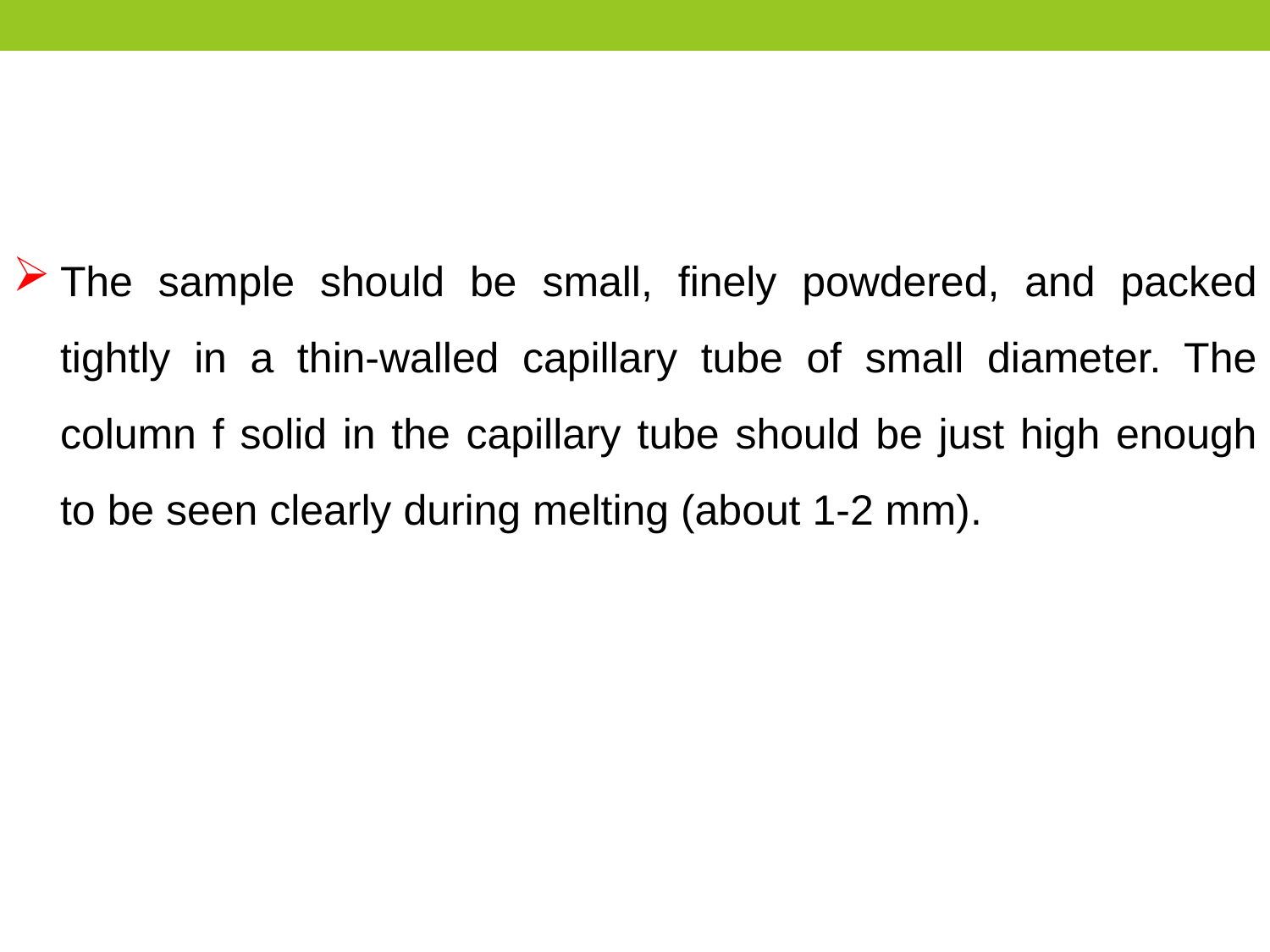

The sample should be small, finely powdered, and packed tightly in a thin-walled capillary tube of small diameter. The column f solid in the capillary tube should be just high enough to be seen clearly during melting (about 1-2 mm).